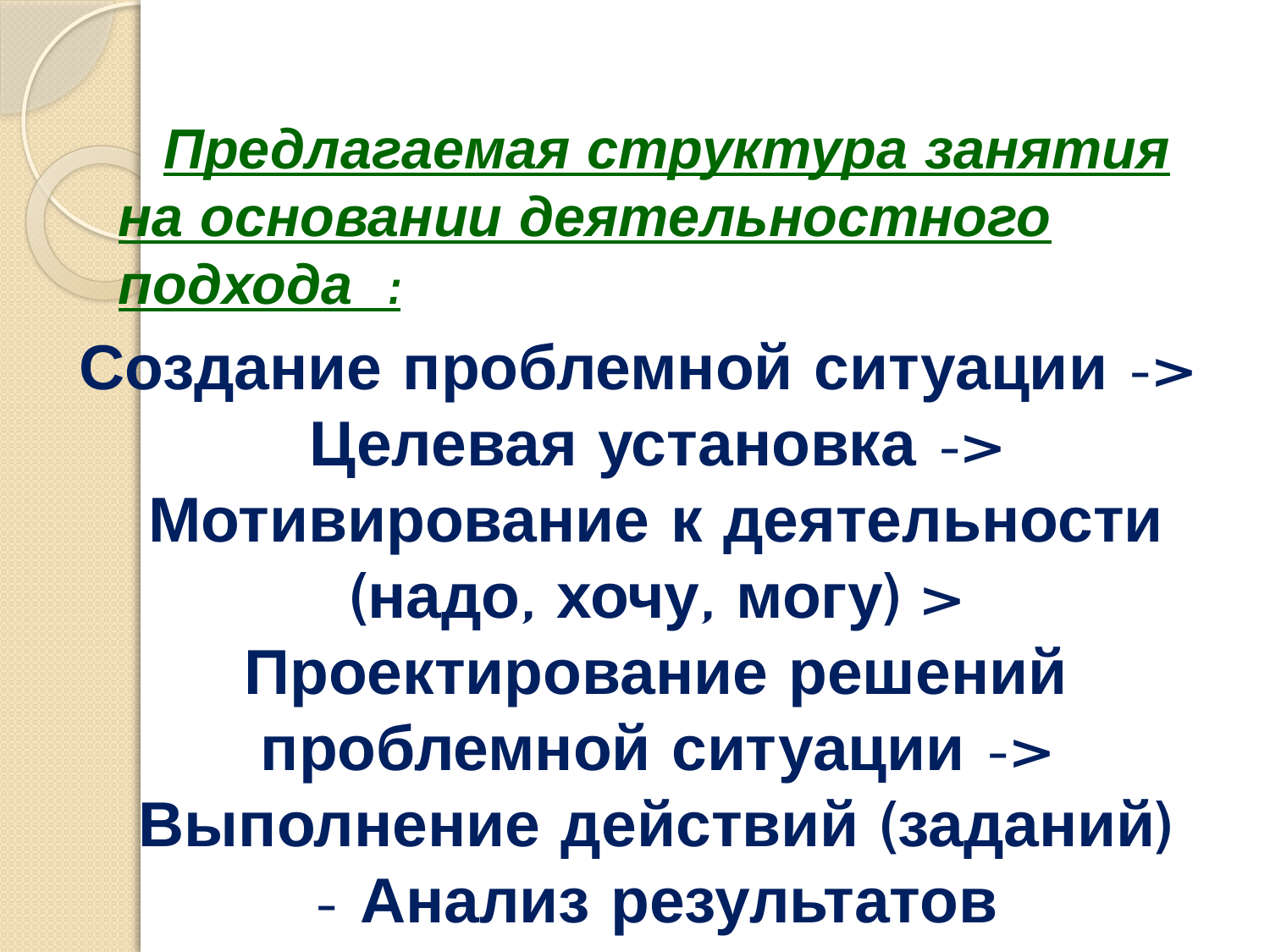

Предлагаемая структура занятия на основании деятельностного подхода  :
Создание проблемной ситуации -> Целевая установка -> Мотивирование к деятельности (надо, хочу, могу) > Проектирование решений проблемной ситуации -> Выполнение действий (заданий) - Анализ результатов деятельности>  Подведение итогов.